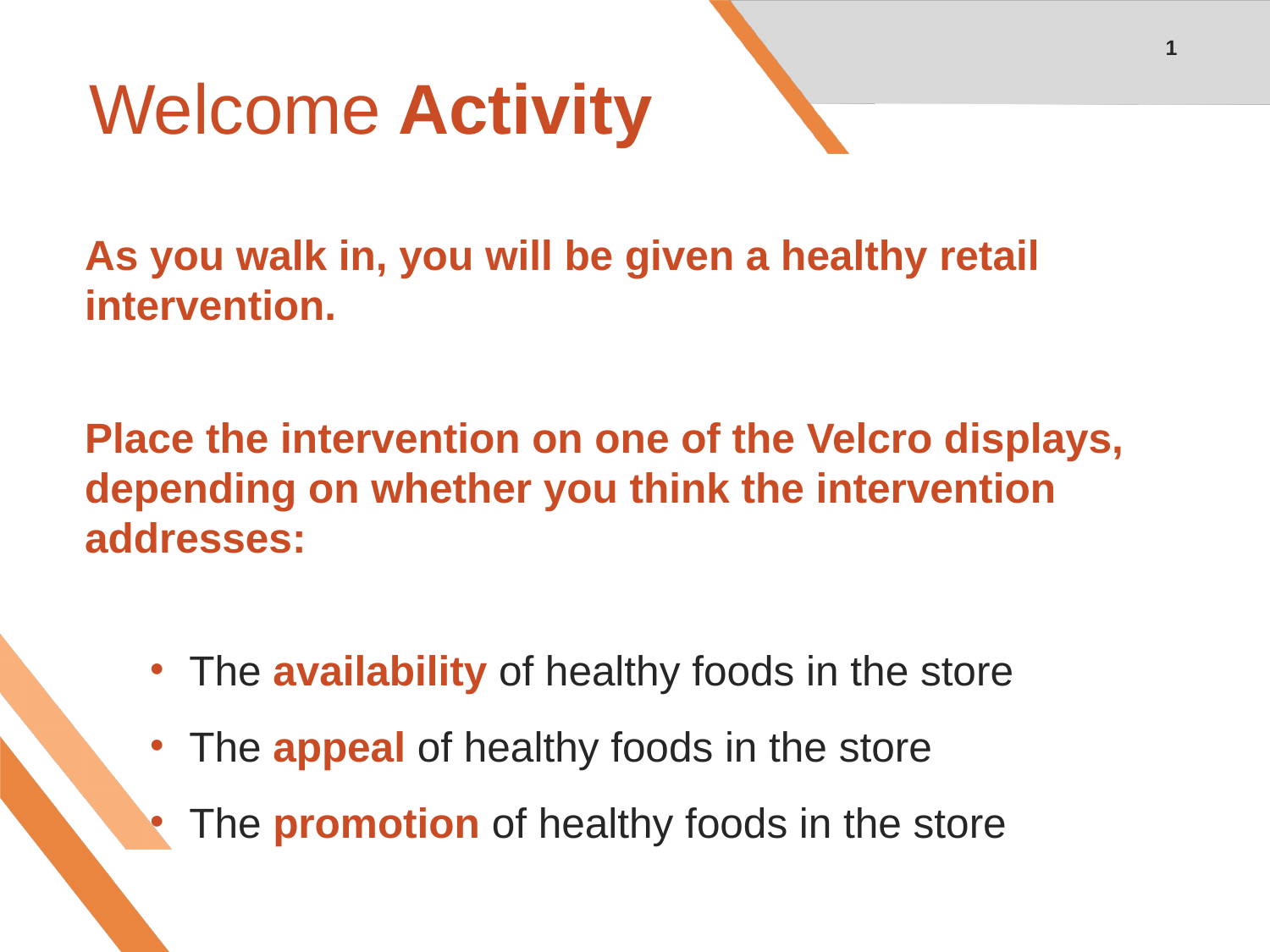

1
# Welcome Activity
As you walk in, you will be given a healthy retail intervention.

Place the intervention on one of the Velcro displays, depending on whether you think the intervention addresses:

The availability of healthy foods in the store
The appeal of healthy foods in the store
The promotion of healthy foods in the store